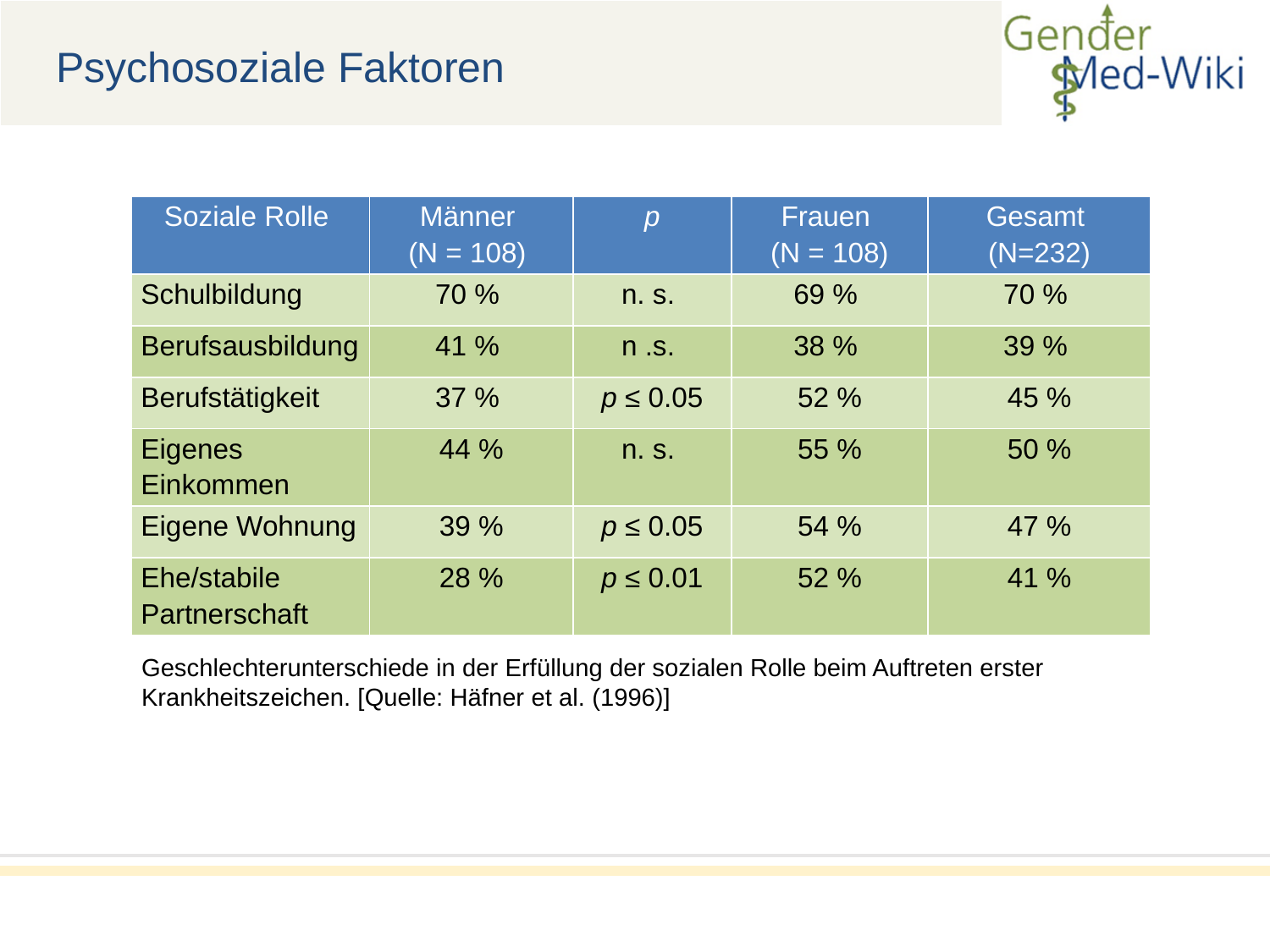

Psychosoziale Faktoren
| Soziale Rolle | Männer (N = 108) | p | Frauen (N = 108) | Gesamt (N=232) |
| --- | --- | --- | --- | --- |
| Schulbildung | 70 % | n. s. | 69 % | 70 % |
| Berufsausbildung | 41 % | n .s. | 38 % | 39 % |
| Berufstätigkeit | 37 % | p ≤ 0.05 | 52 % | 45 % |
| Eigenes Einkommen | 44 % | n. s. | 55 % | 50 % |
| Eigene Wohnung | 39 % | p ≤ 0.05 | 54 % | 47 % |
| Ehe/stabile Partnerschaft | 28 % | p ≤ 0.01 | 52 % | 41 % |
Geschlechterunterschiede in der Erfüllung der sozialen Rolle beim Auftreten erster Krankheitszeichen. [Quelle: Häfner et al. (1996)]